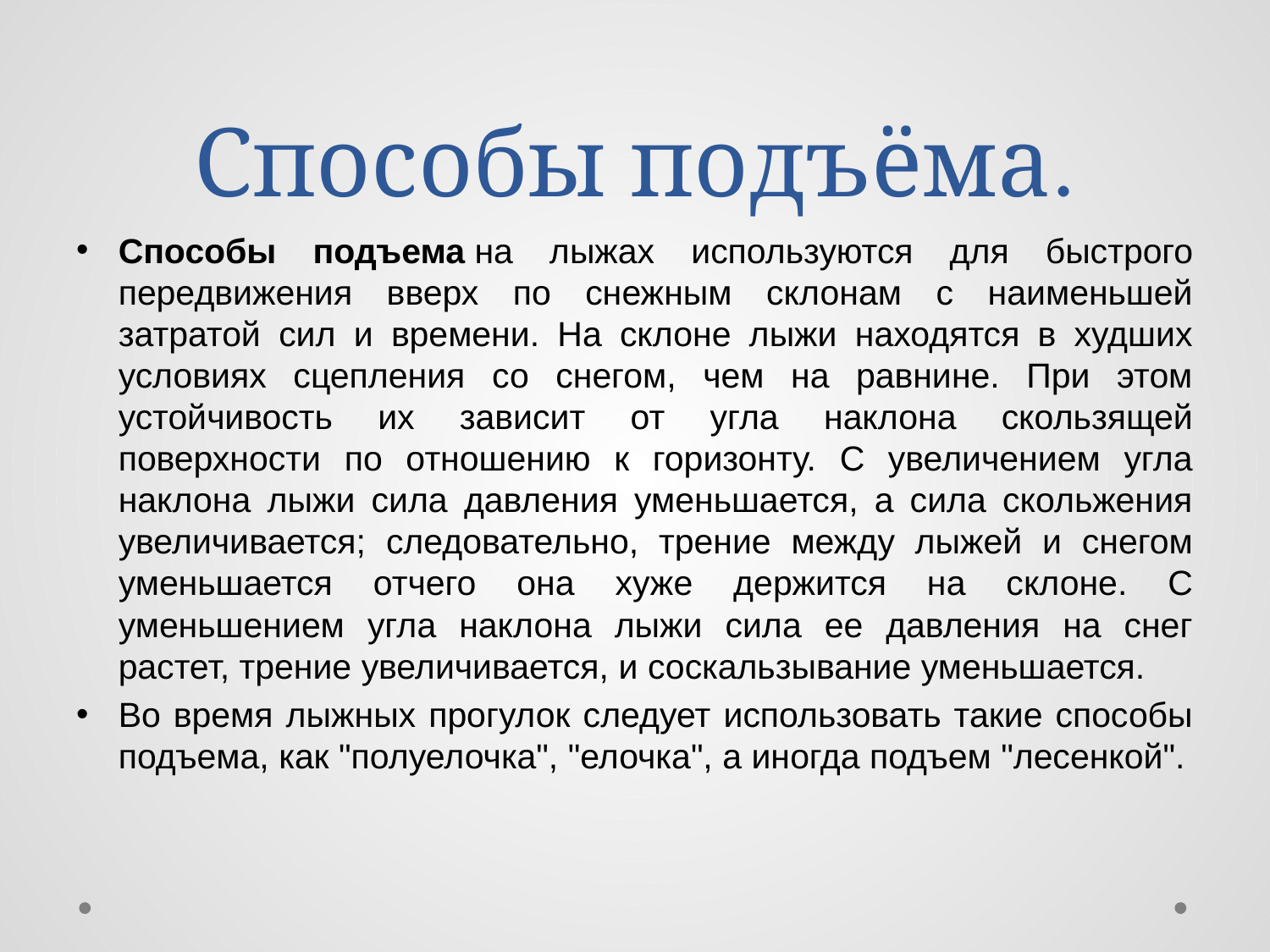

# Способы подъёма.
Способы подъема на лыжах используются для быстрого передвижения вверх по снежным склонам с наименьшей затратой сил и времени. На склоне лыжи находятся в худших условиях сцепления со снегом, чем на равнине. При этом устойчивость их зависит от угла наклона скользящей поверхности по отношению к горизонту. С увеличением угла наклона лыжи сила давления уменьшается, а сила скольжения увеличивается; следовательно, трение между лыжей и снегом уменьшается отчего она хуже держится на склоне. С уменьшением угла наклона лыжи сила ее давления на снег растет, трение увеличивается, и соскальзывание уменьшается.
Во время лыжных прогулок следует использовать такие способы подъема, как "полуелочка", "елочка", а иногда подъем "лесенкой".